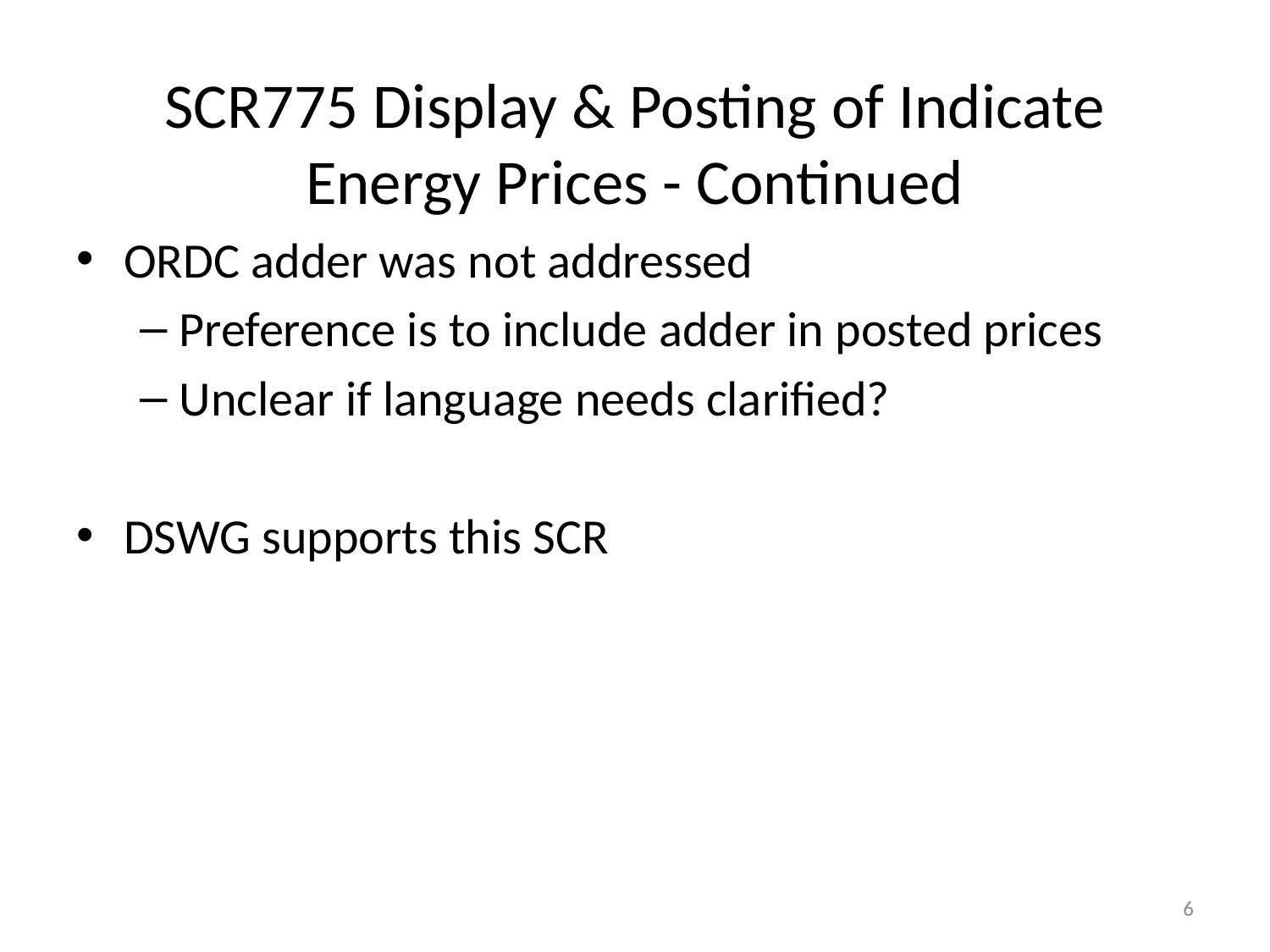

# SCR775 Display & Posting of Indicate Energy Prices - Continued
ORDC adder was not addressed
Preference is to include adder in posted prices
Unclear if language needs clarified?

DSWG supports this SCR
6